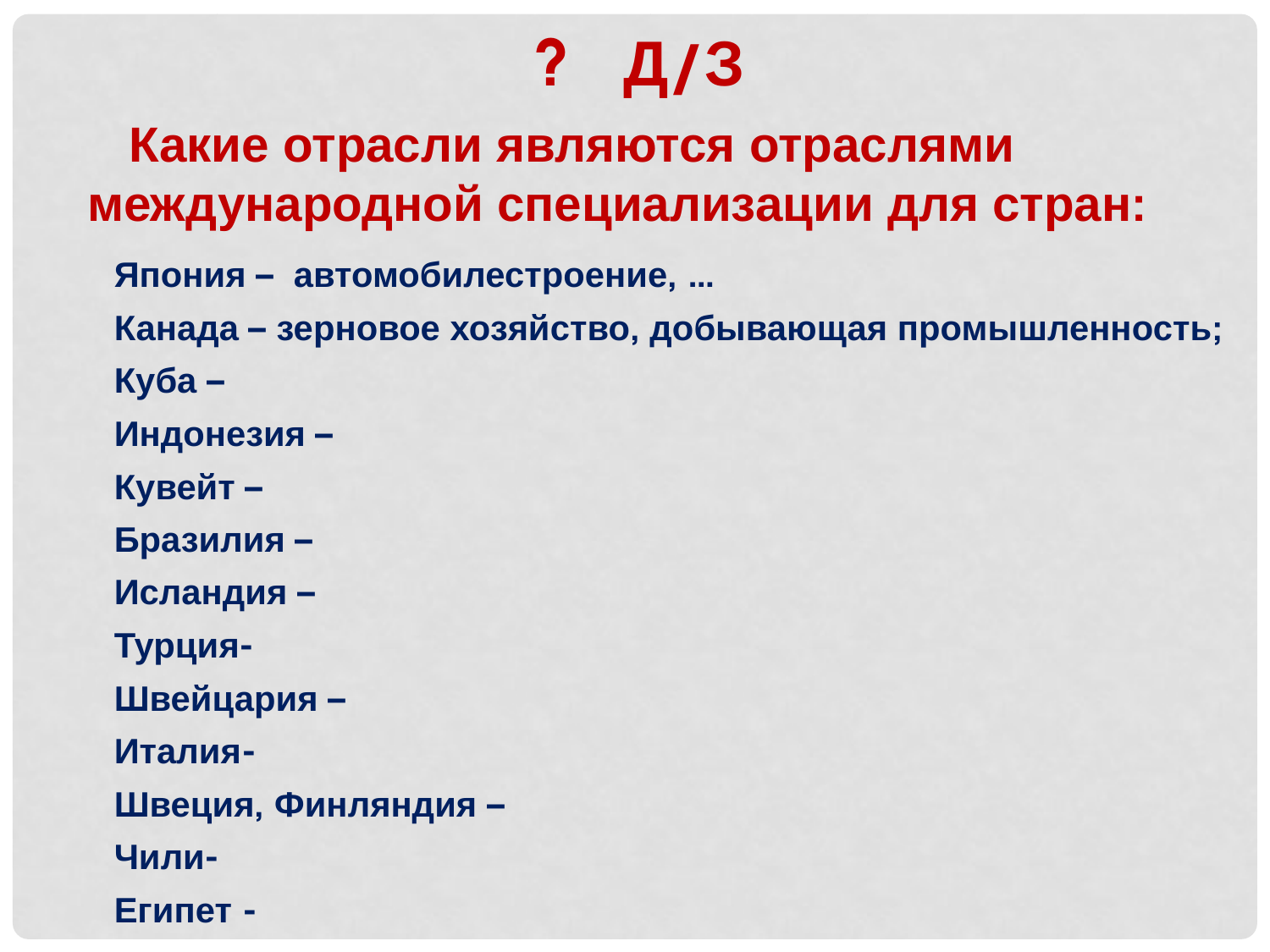

?   Д/З
   Какие отрасли являются отраслями  международной специализации для стран:
Япония –  автомобилестроение, …
Канада – зерновое хозяйство, добывающая промышленность;
Куба –
Индонезия –
Кувейт –
Бразилия –
Исландия –
Турция-
Швейцария –
Италия-
Швеция, Финляндия –
Чили-
Египет -